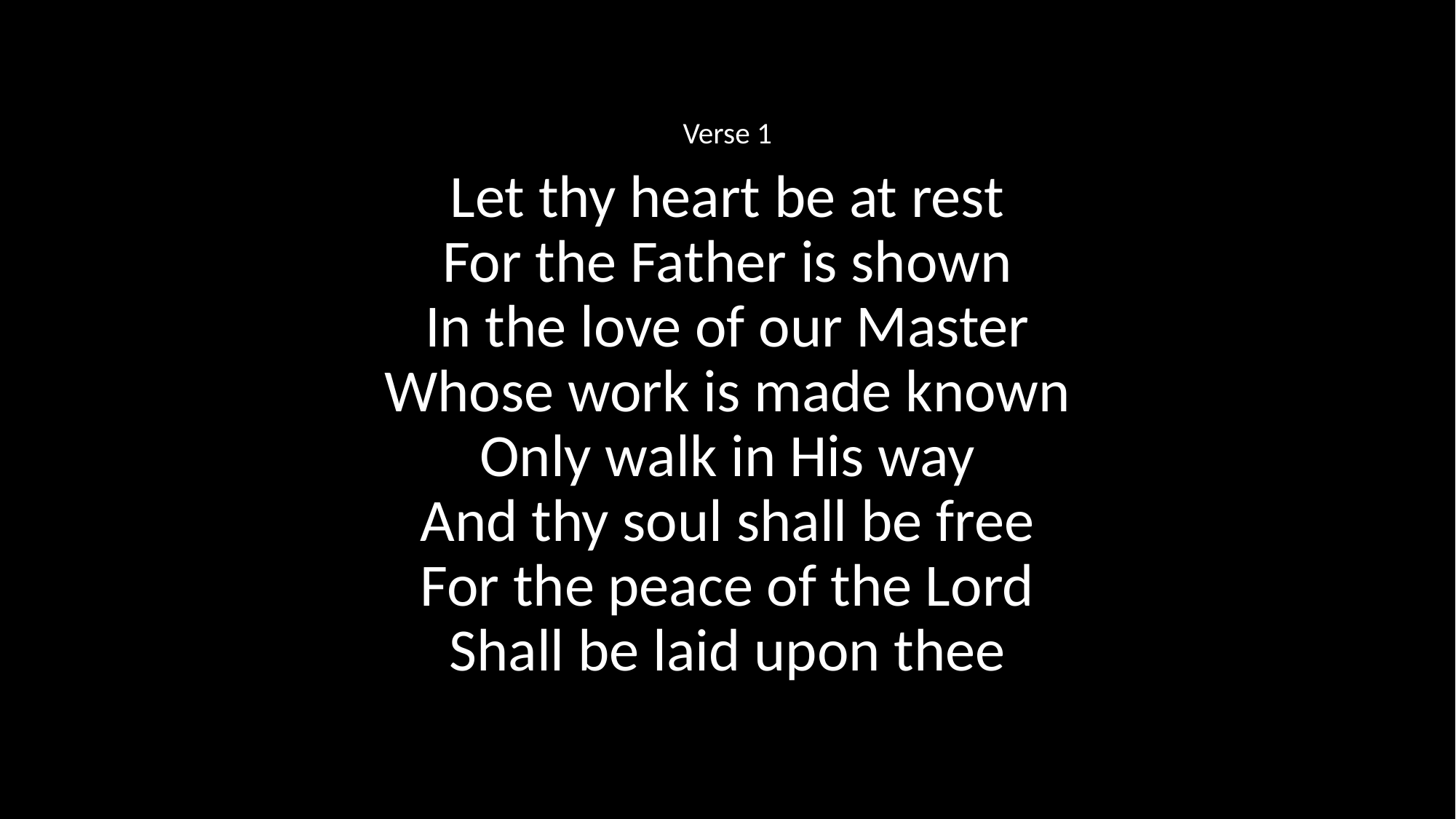

Verse 1
Let thy heart be at rest
For the Father is shown
In the love of our Master
Whose work is made known
Only walk in His way
And thy soul shall be free
For the peace of the Lord
Shall be laid upon thee